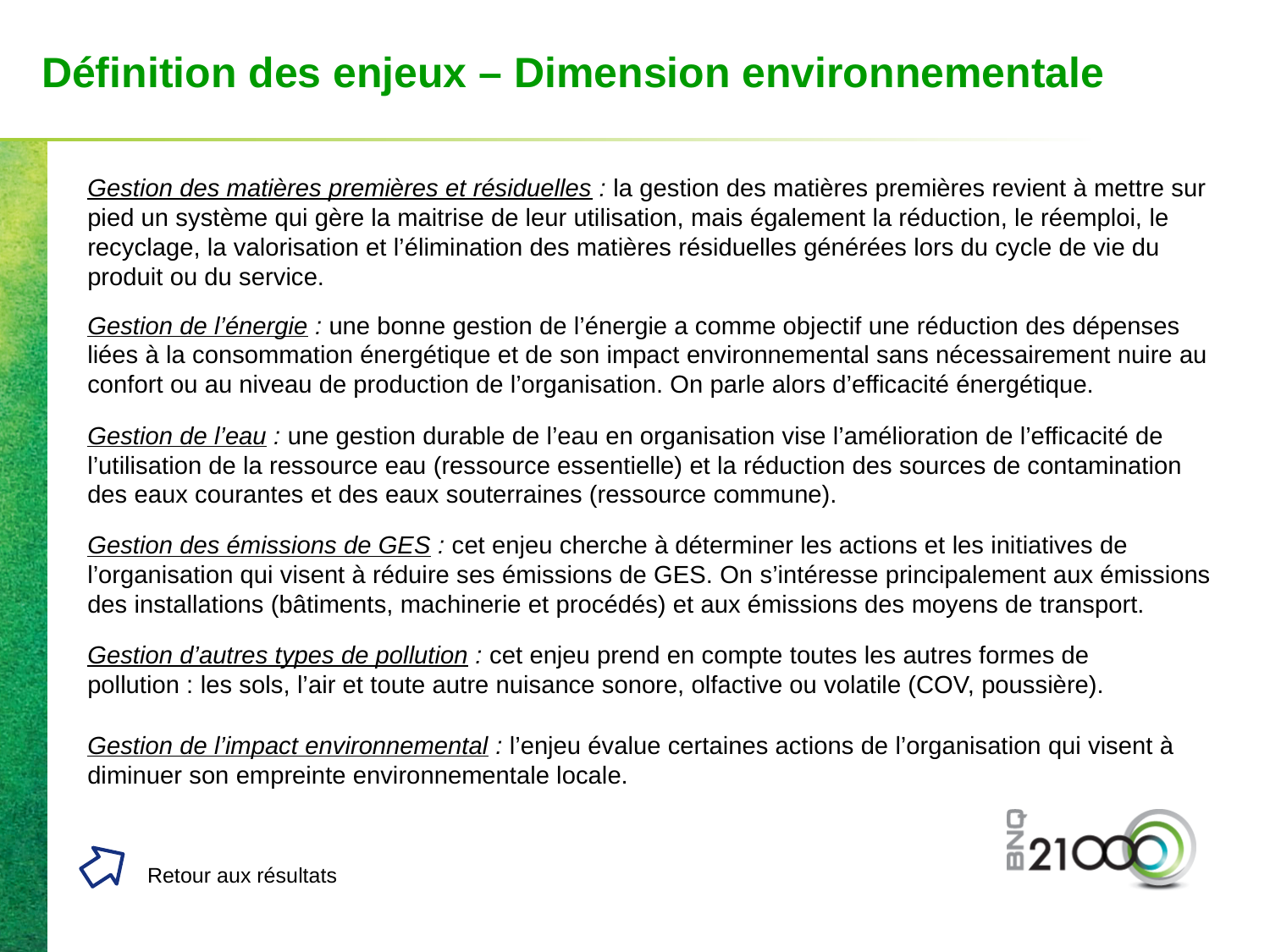

# Définition des enjeux – Dimension environnementale
Gestion des matières premières et résiduelles : la gestion des matières premières revient à mettre sur pied un système qui gère la maitrise de leur utilisation, mais également la réduction, le réemploi, le recyclage, la valorisation et l’élimination des matières résiduelles générées lors du cycle de vie du produit ou du service.
Gestion de l’énergie : une bonne gestion de l’énergie a comme objectif une réduction des dépenses liées à la consommation énergétique et de son impact environnemental sans nécessairement nuire au confort ou au niveau de production de l’organisation. On parle alors d’efficacité énergétique.
Gestion de l’eau : une gestion durable de l’eau en organisation vise l’amélioration de l’efficacité de l’utilisation de la ressource eau (ressource essentielle) et la réduction des sources de contamination des eaux courantes et des eaux souterraines (ressource commune).
Gestion des émissions de GES : cet enjeu cherche à déterminer les actions et les initiatives de l’organisation qui visent à réduire ses émissions de GES. On s’intéresse principalement aux émissions des installations (bâtiments, machinerie et procédés) et aux émissions des moyens de transport.
Gestion d’autres types de pollution : cet enjeu prend en compte toutes les autres formes de pollution : les sols, l’air et toute autre nuisance sonore, olfactive ou volatile (COV, poussière).
Gestion de l’impact environnemental : l’enjeu évalue certaines actions de l’organisation qui visent à diminuer son empreinte environnementale locale.

Retour aux résultats